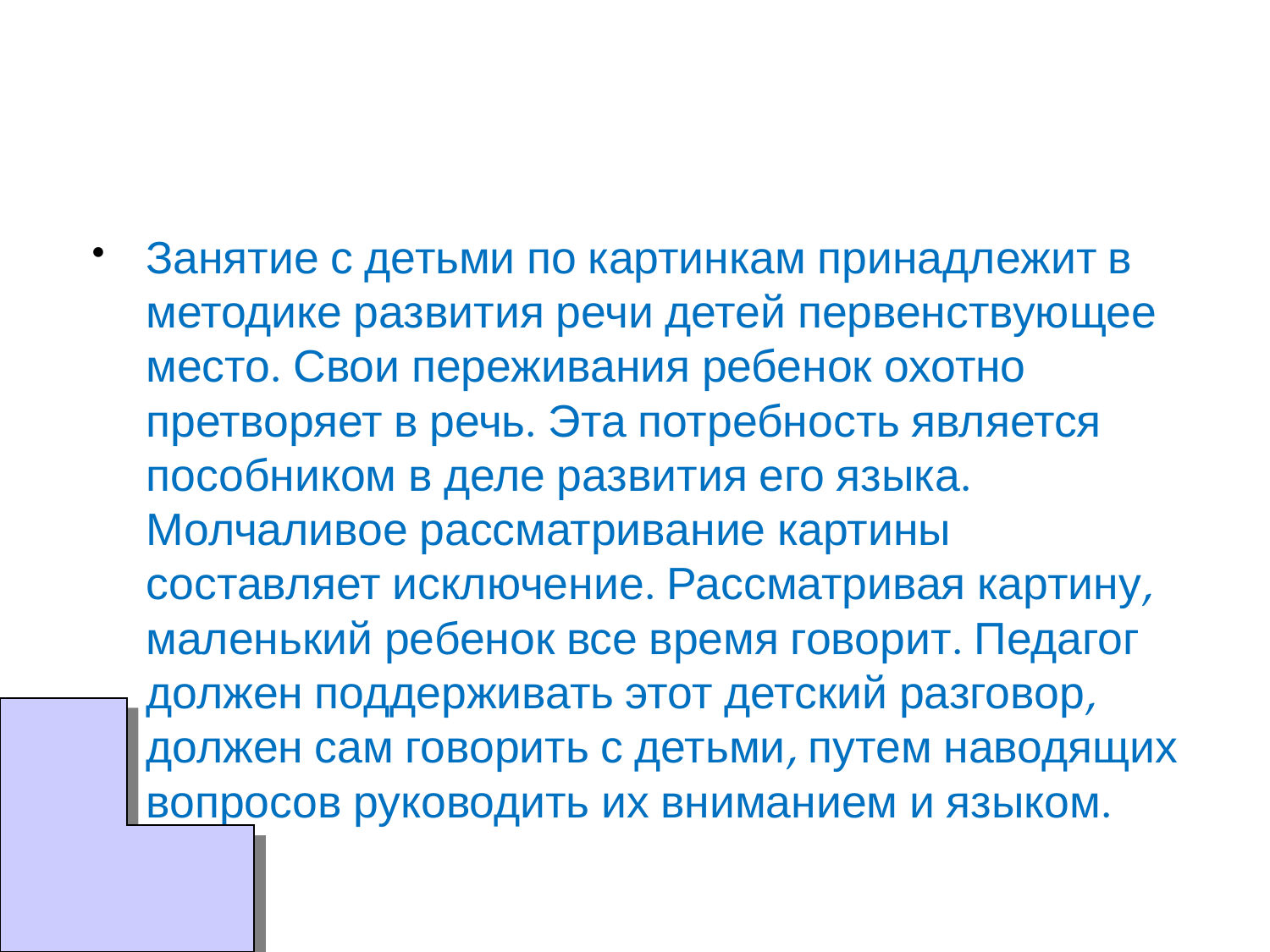

#
Занятие с детьми по картинкам принадлежит в методике развития речи детей первенствующее место. Свои переживания ребенок охотно претворяет в речь. Эта потребность является пособником в деле развития его языка. Молчаливое рассматривание картины составляет исключение. Рассматривая картину, маленький ребенок все время говорит. Педагог должен поддерживать этот детский разговор, должен сам говорить с детьми, путем наводящих вопросов руководить их вниманием и языком.